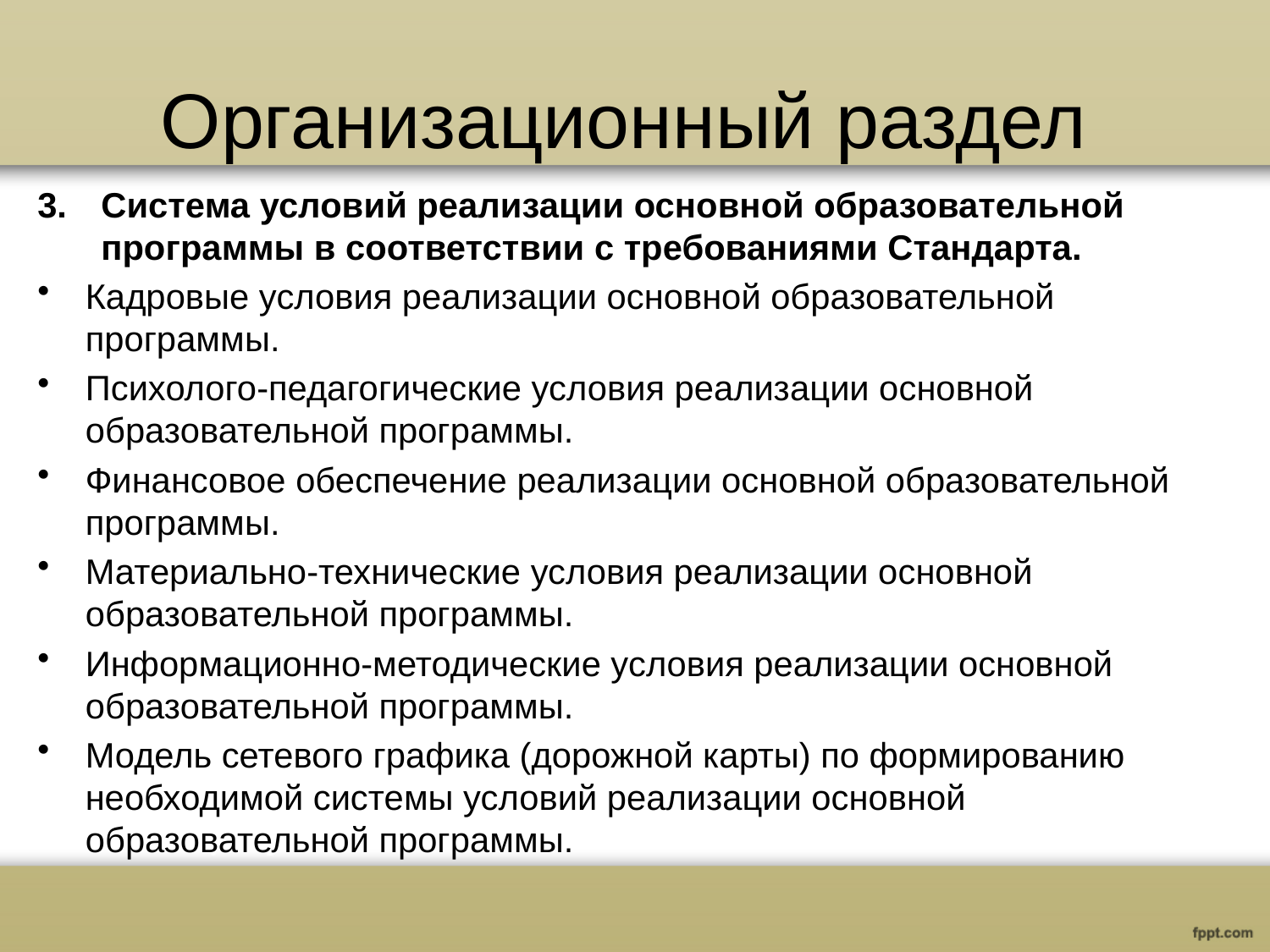

# Организационный раздел
Система условий реализации основной образовательной программы в соответствии с требованиями Стандарта.
Кадровые условия реализации основной образовательной программы.
Психолого­-педагогические условия реализации основной образовательной программы.
Финансовое обеспечение реализации основной образовательной программы.
Материально­-технические условия реализации основной образовательной программы.
Информационно­-методические условия реализации основной образовательной программы.
Модель сетевого графика (дорожной карты) по формированию необходимой системы условий реализации основной образовательной программы.